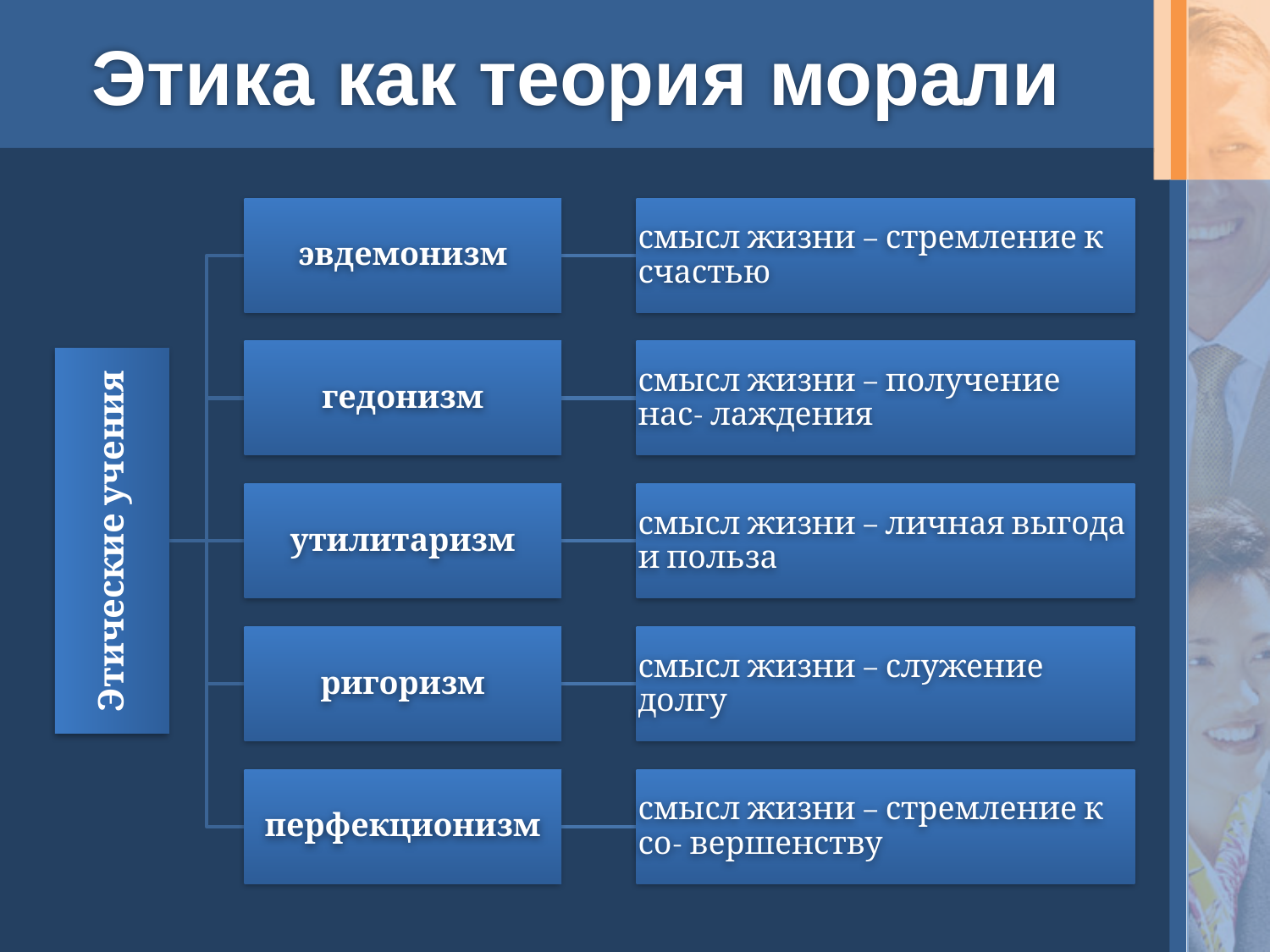

# Этика как теория морали

эвдемонизм

смысл жизни – стремление к счастью

гедонизм

смысл жизни – получение нас- лаждения

Этические учения

утилитаризм

смысл жизни – личная выгода и польза

ригоризм

смысл жизни – служение долгу

перфекционизм

смысл жизни – стремление к со- вершенству